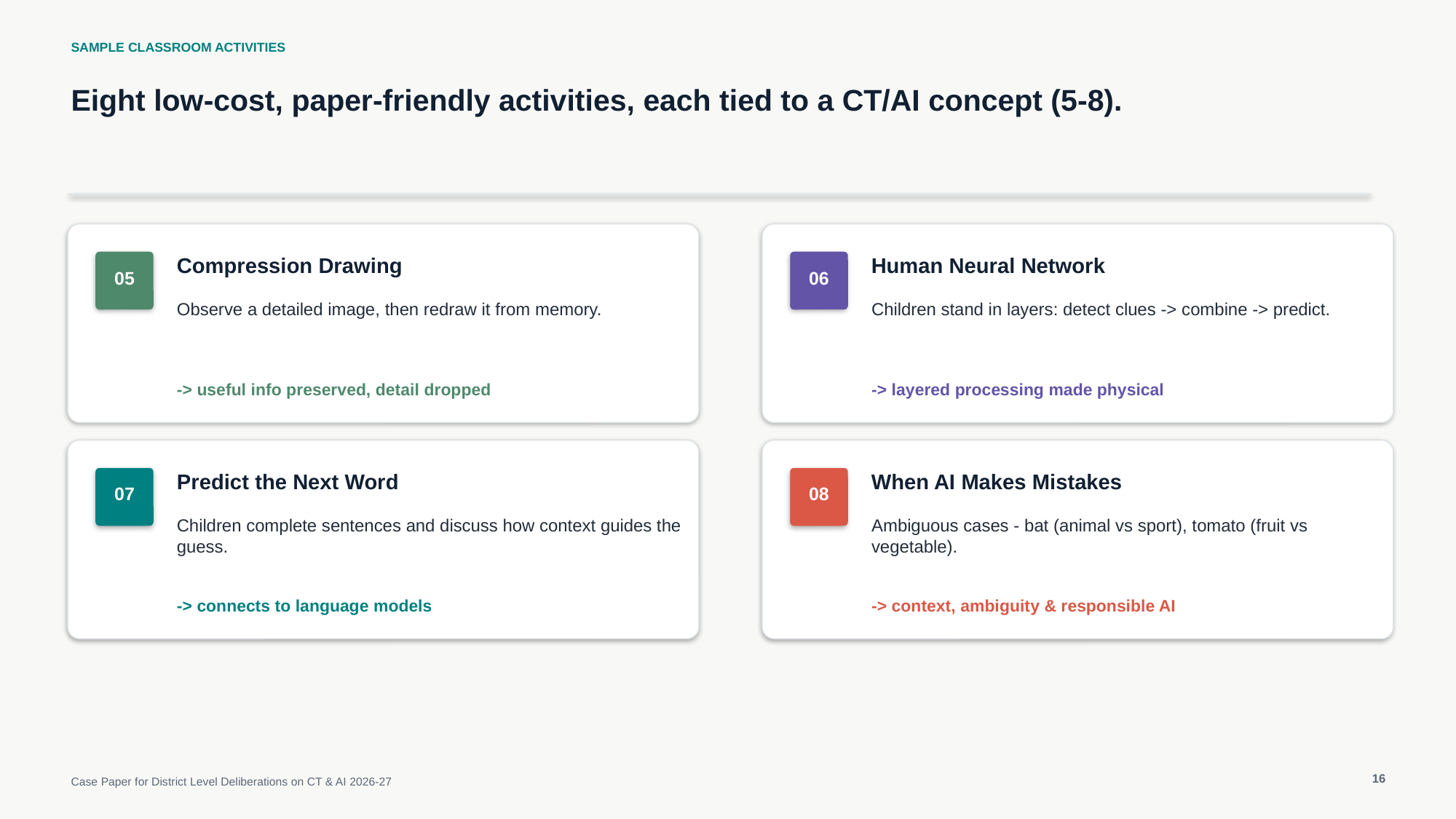

SAMPLE CLASSROOM ACTIVITIES
Eight low-cost, paper-friendly activities, each tied to a CT/AI concept (5-8).

Compression Drawing
Human Neural Network

05
06
Observe a detailed image, then redraw it from memory.
Children stand in layers: detect clues -> combine -> predict.
-> useful info preserved, detail dropped
-> layered processing made physical

Predict the Next Word
When AI Makes Mistakes

07
08
Children complete sentences and discuss how context guides the guess.
Ambiguous cases - bat (animal vs sport), tomato (fruit vs vegetable).
-> connects to language models
-> context, ambiguity & responsible AI
16
Case Paper for District Level Deliberations on CT & AI 2026-27